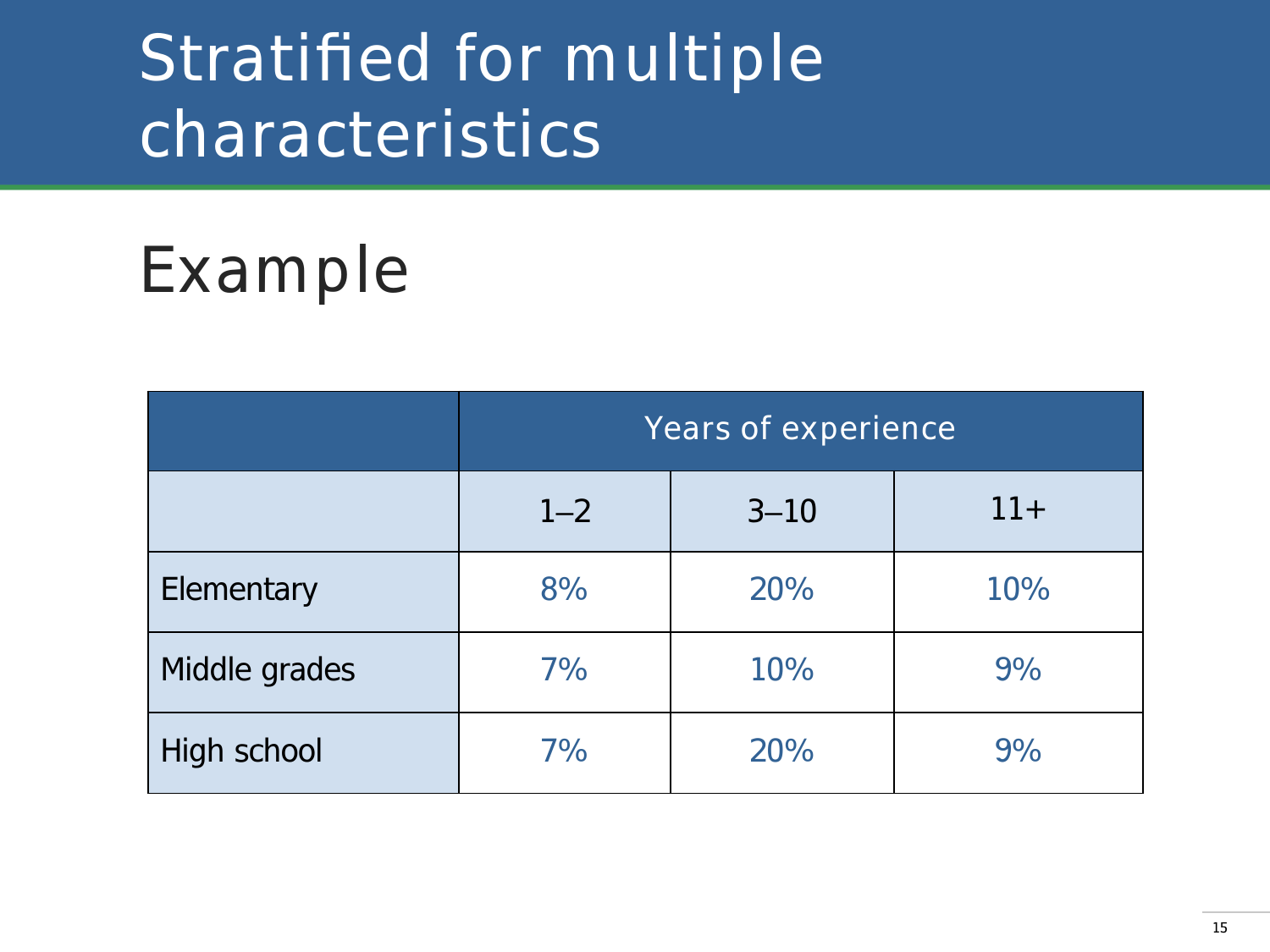

# Stratified for multiple characteristics
Example

|  | Years of experience |  |  |
| --- | --- | --- | --- |
|  | 1–2 | 3–10 | 11+ |
| Elementary | 8% | 20% | 10% |
| Middle grades | 7% | 10% | 9% |
| High school | 7% | 20% | 9% |
15